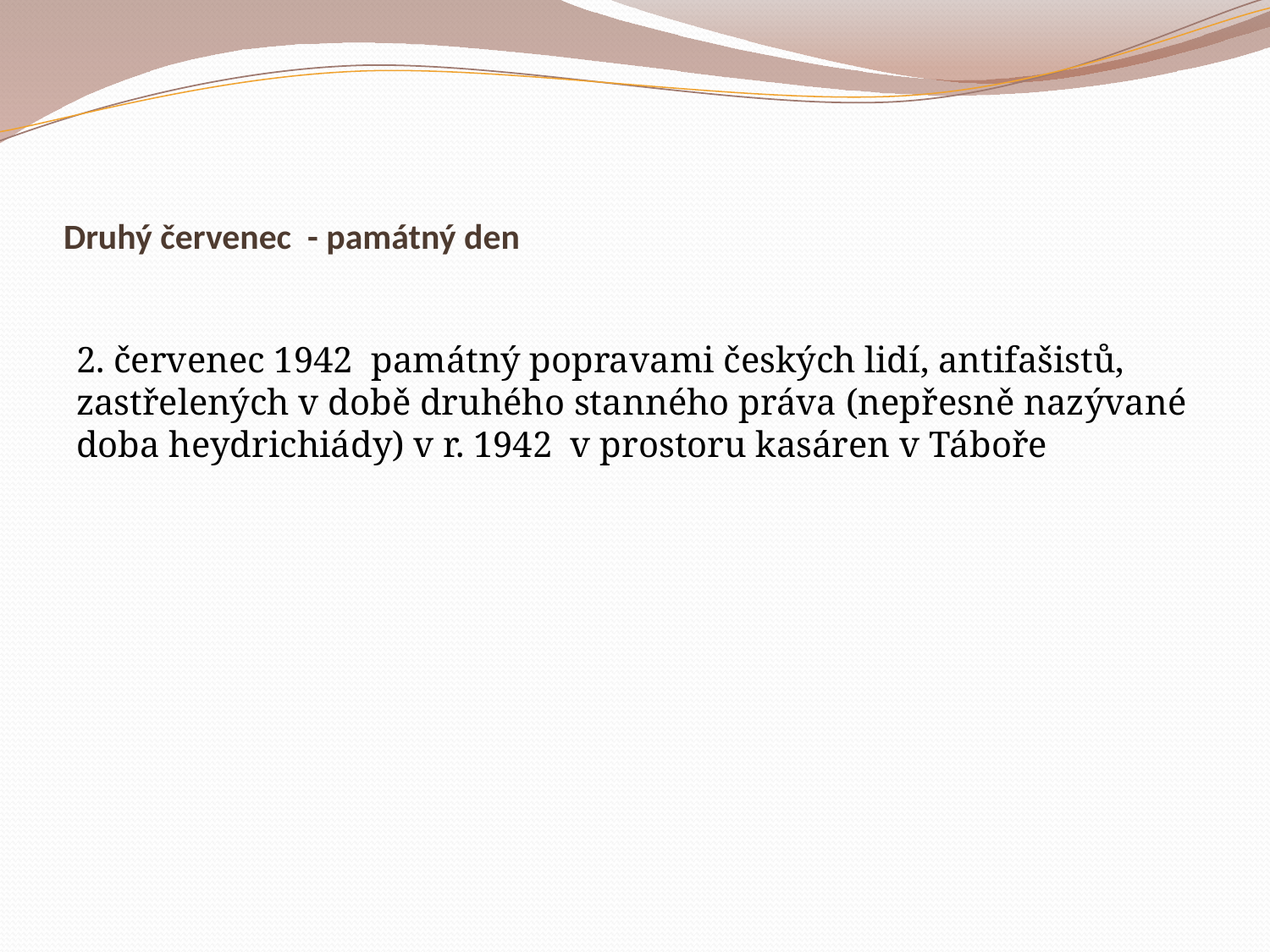

# Druhý červenec  - památný den

2. červenec 1942  památný popravami českých lidí, antifašistů, zastřelených v době druhého stanného práva (nepřesně nazývané doba heydrichiády) v r. 1942  v prostoru kasáren v Táboře